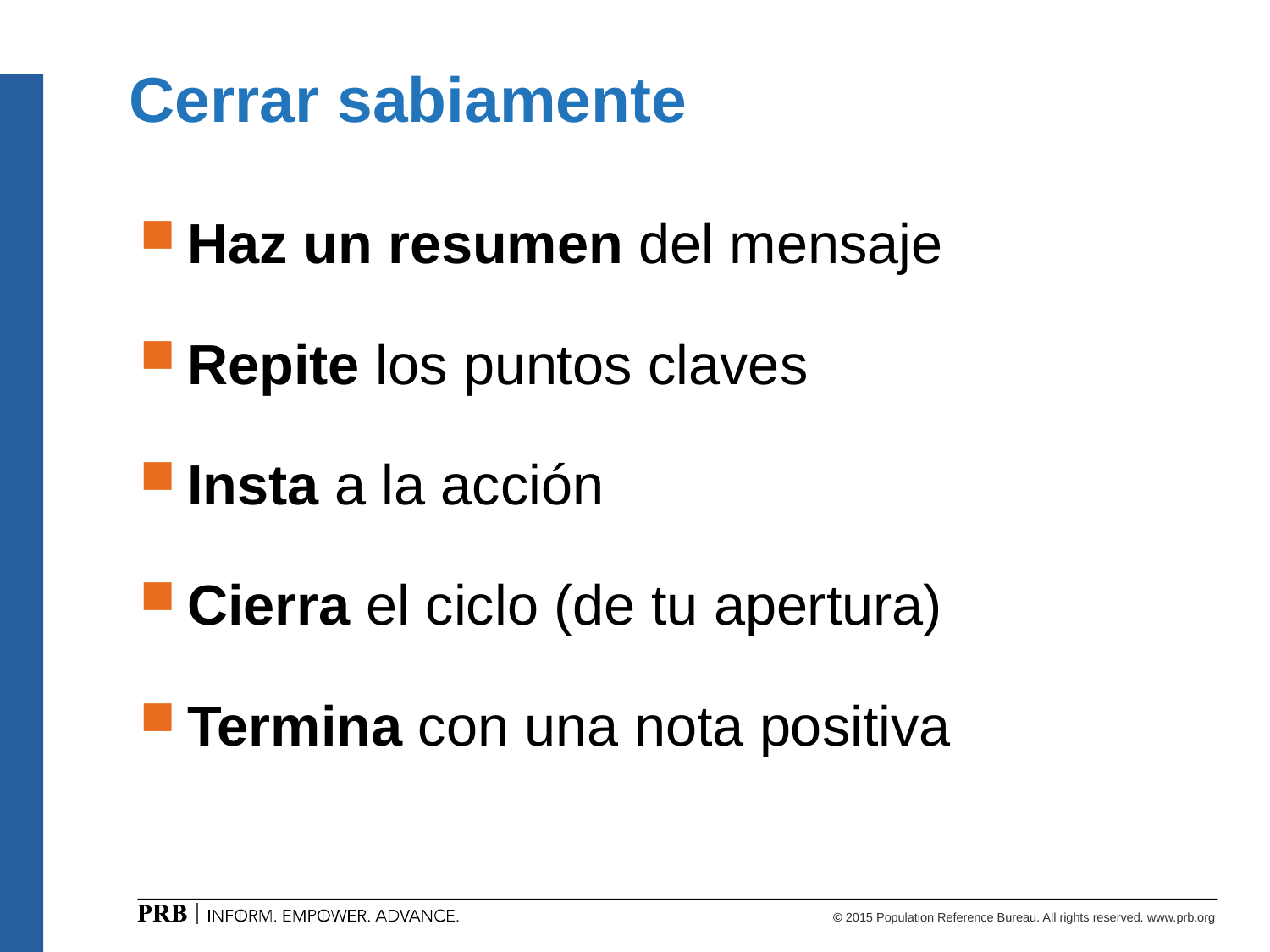

# Cerrar sabiamente
Haz un resumen del mensaje
Repite los puntos claves
Insta a la acción
Cierra el ciclo (de tu apertura)
Termina con una nota positiva